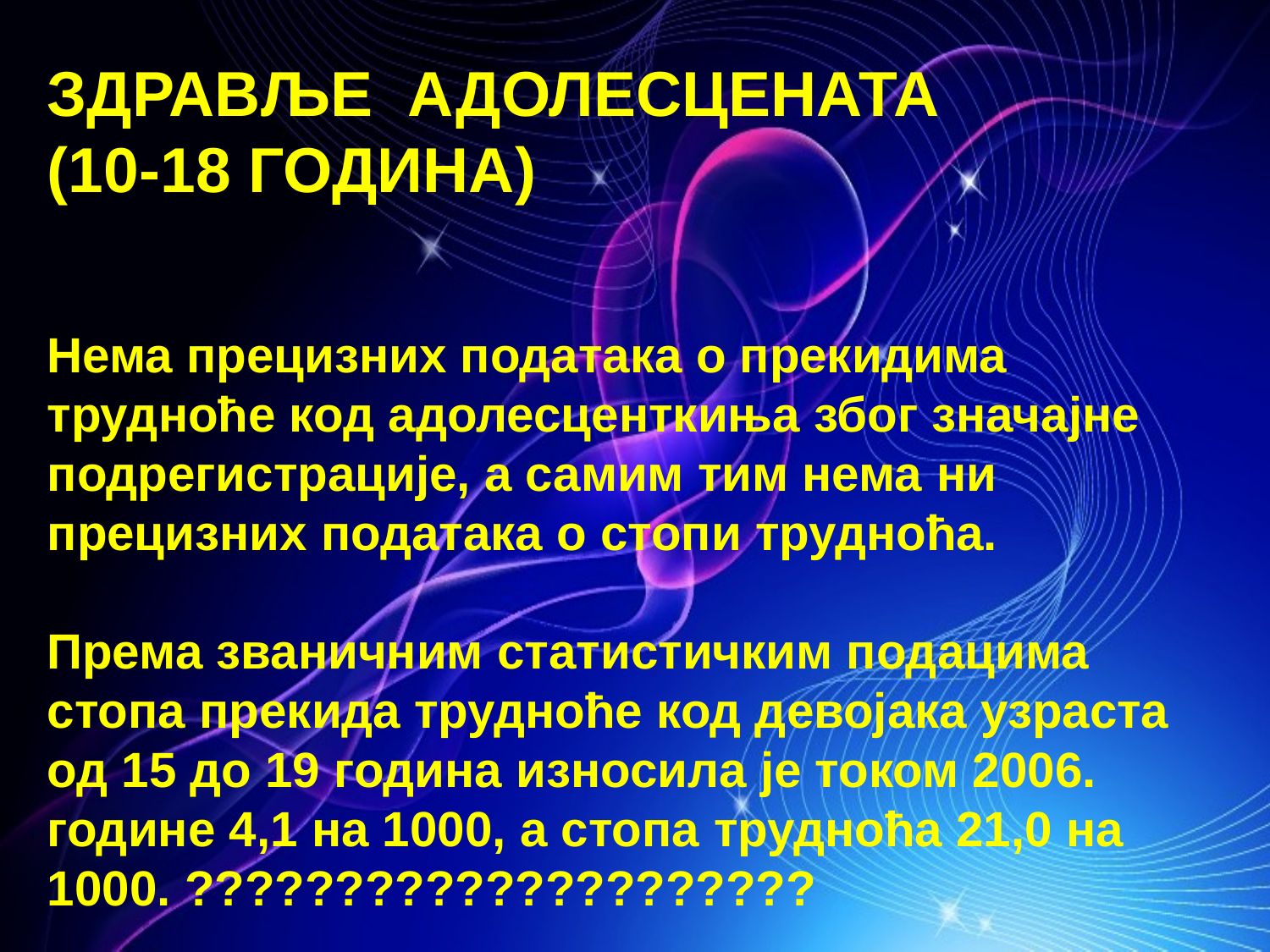

ЗДРАВЉЕ  АДОЛЕСЦЕНАТА
(10-18 ГОДИНА)

Нема прецизних података о прекидима трудноће код адолесценткиња због значајне подрегистрације, а самим тим нема ни прецизних података о стопи трудноћа.

Према званичним статистичким подацима стопа прекида трудноће код девојака узраста од 15 до 19 година износила је током 2006. године 4,1 на 1000, а стопа трудноћа 21,0 на 1000. ?????????????????????